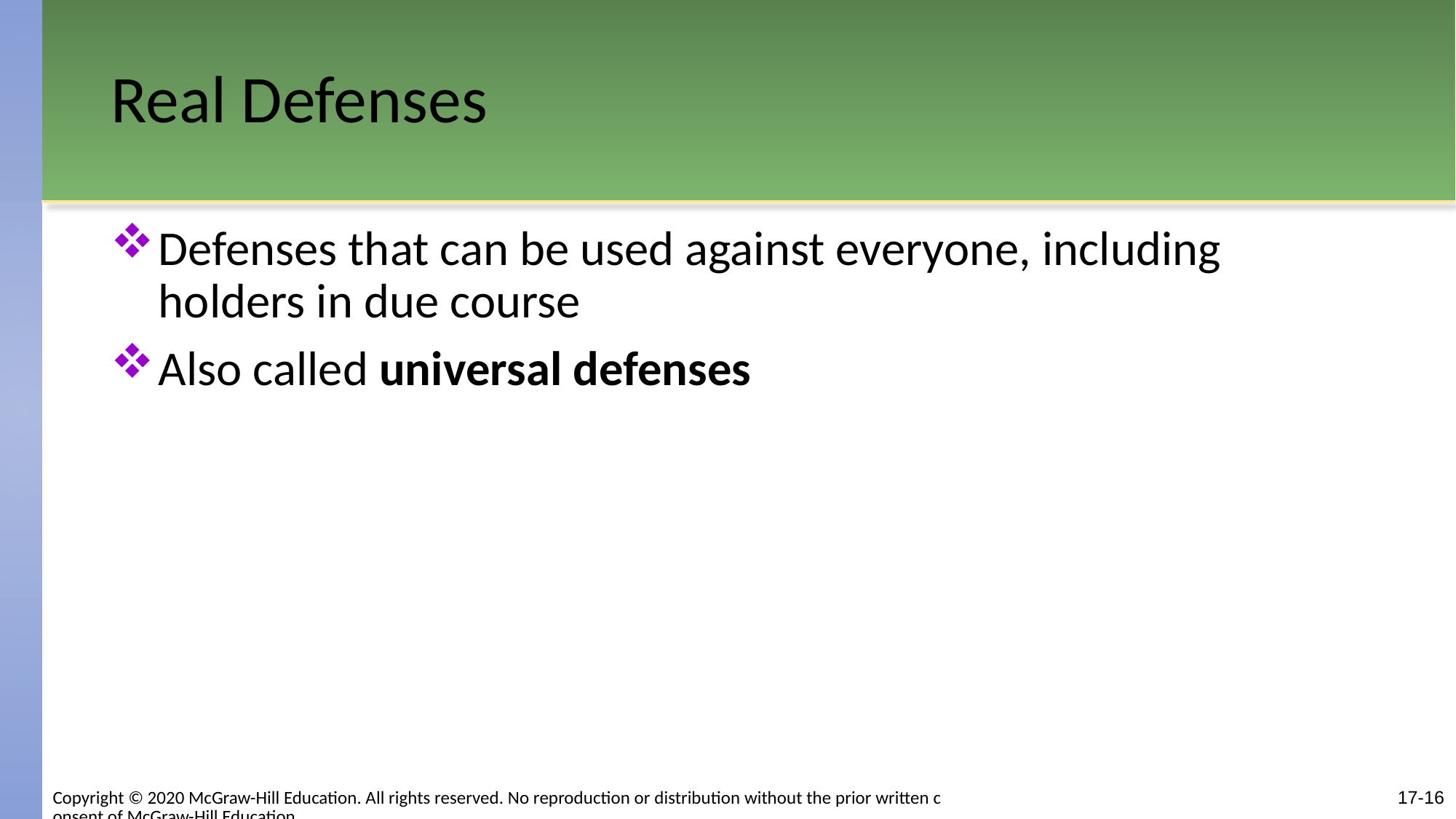

# Real Defenses
Defenses that can be used against everyone, including holders in due course
Also called universal defenses

17-16
Copyright © 2020 McGraw-Hill Education. All rights reserved. No reproduction or distribution without the prior written consent of McGraw-Hill Education.